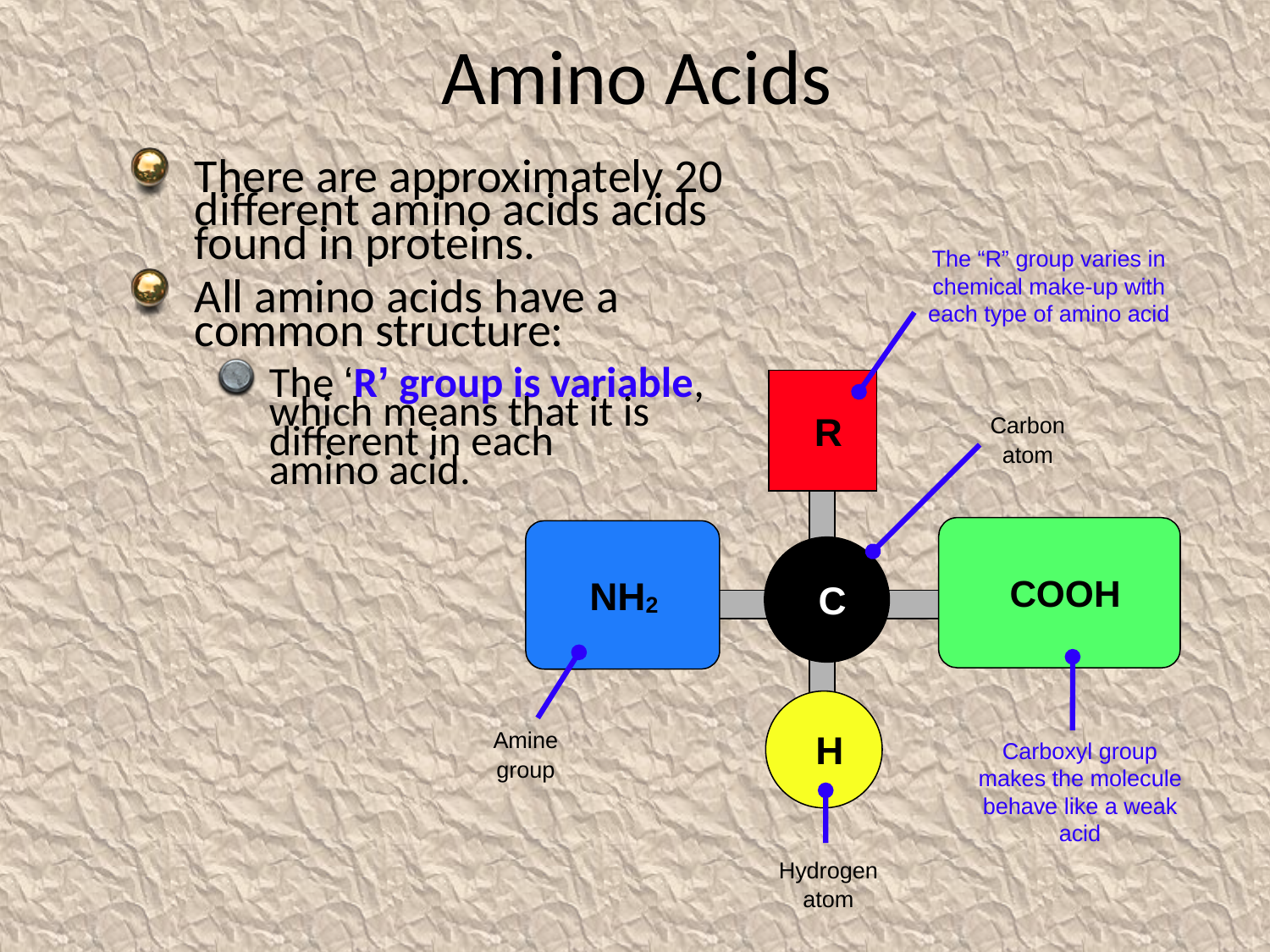

# Amino Acids
There are approximately 20 different amino acids acids found in proteins.
All amino acids have a common structure:
The ‘R’ group is variable, which means that it is different in each
amino acid.
The “R” group varies in chemical make-up with each type of amino acid

R
Carbon atom

COOH
NH2
C

H
Amine group
Carboxyl group makes the molecule behave like a weak acid

Hydrogen atom